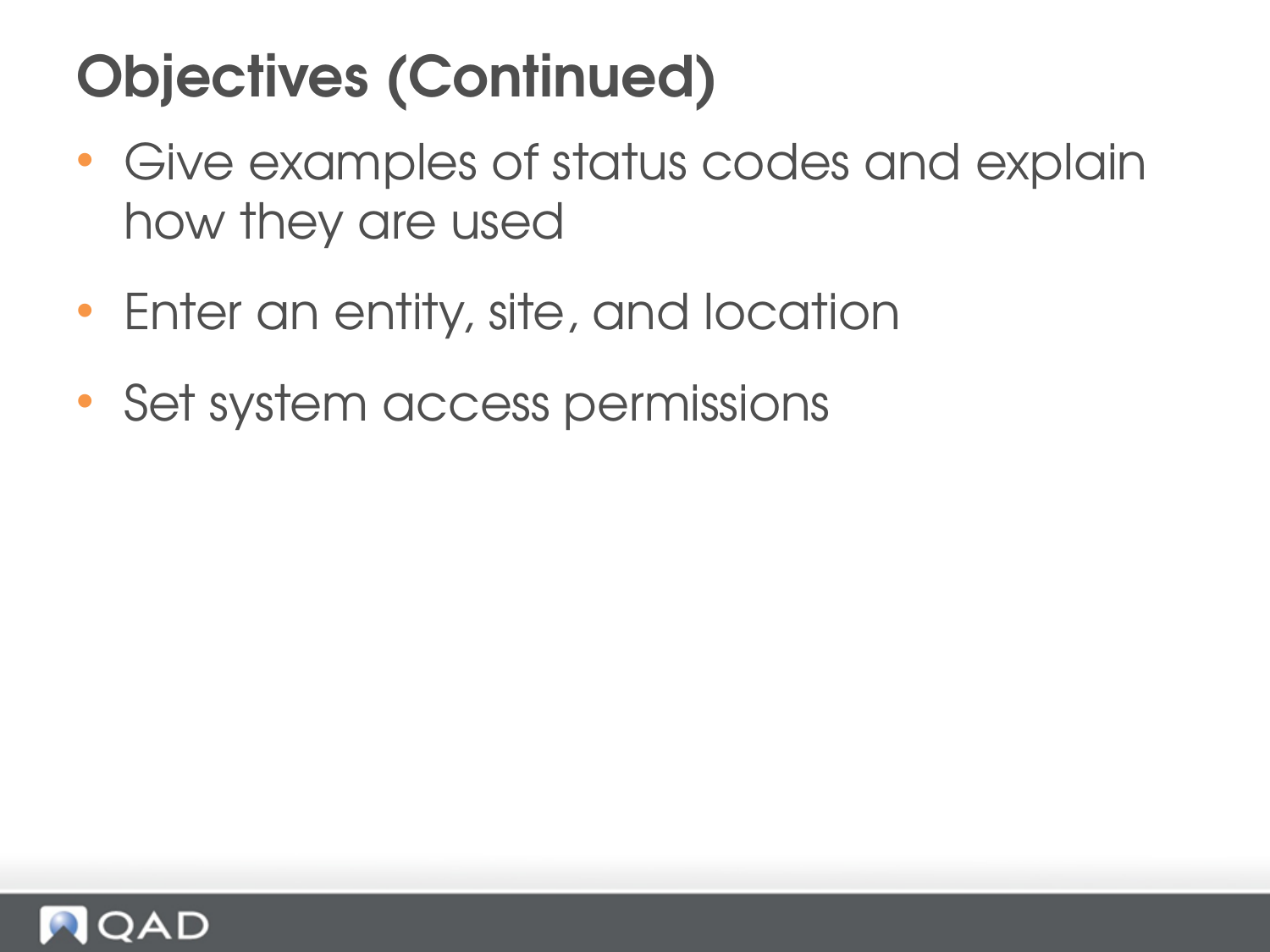

# Objectives (Continued)
Give examples of status codes and explain how they are used
Enter an entity, site, and location
Set system access permissions